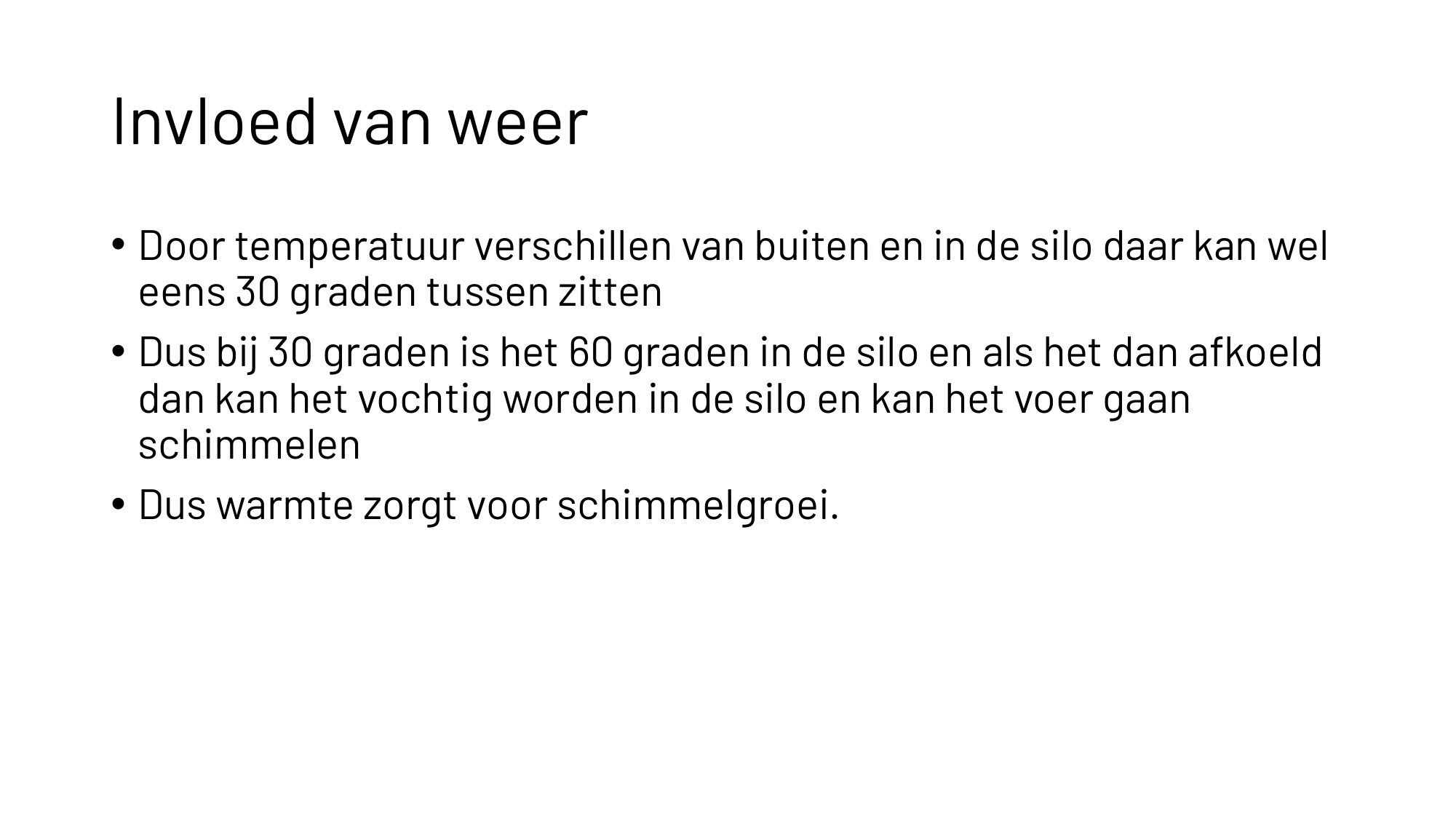

# Invloed van weer
Door temperatuur verschillen van buiten en in de silo daar kan wel eens 30 graden tussen zitten
Dus bij 30 graden is het 60 graden in de silo en als het dan afkoeld dan kan het vochtig worden in de silo en kan het voer gaan schimmelen
Dus warmte zorgt voor schimmelgroei.